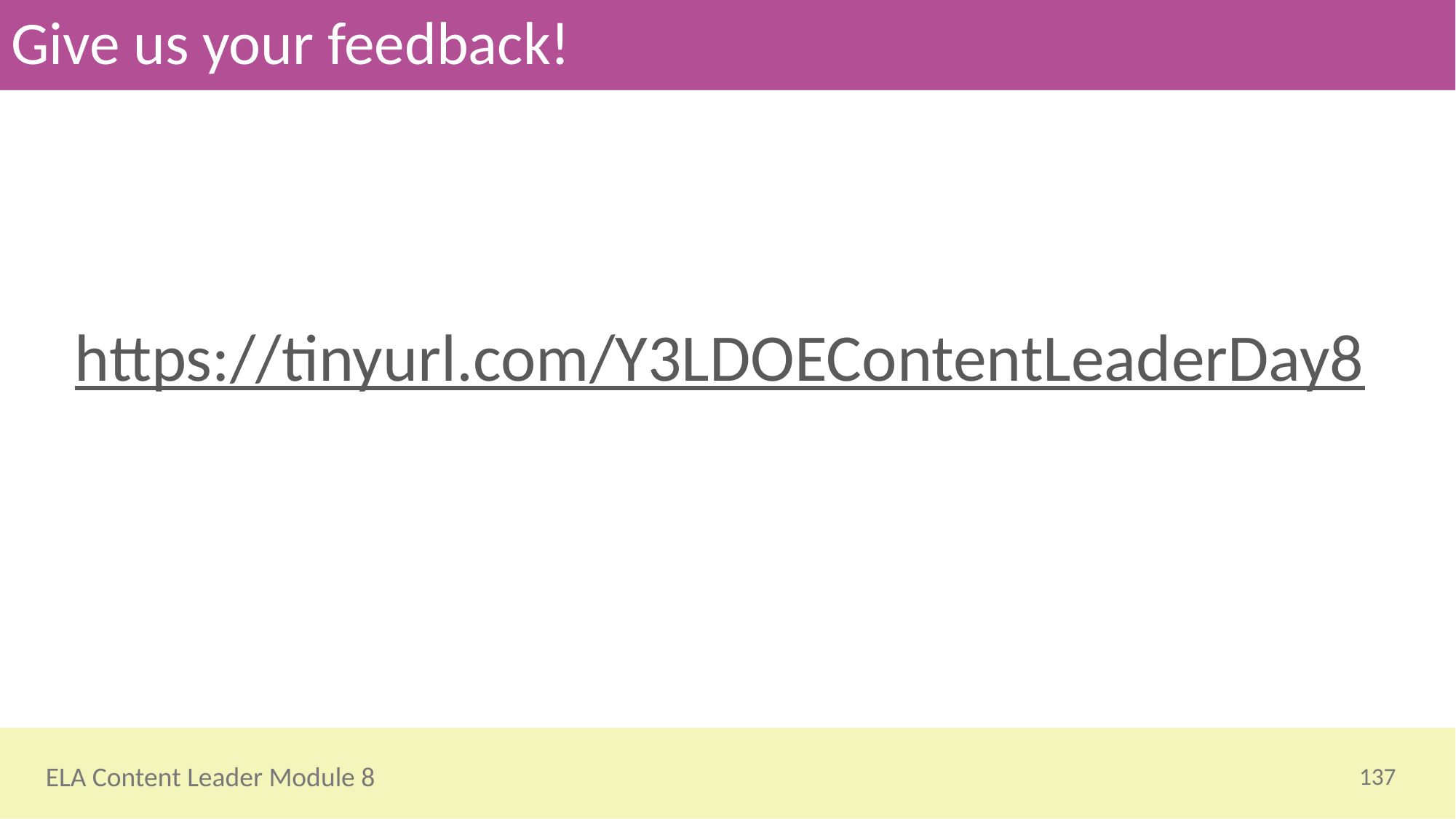

# Give us your feedback!

https://tinyurl.com/Y3LDOEContentLeaderDay8

137